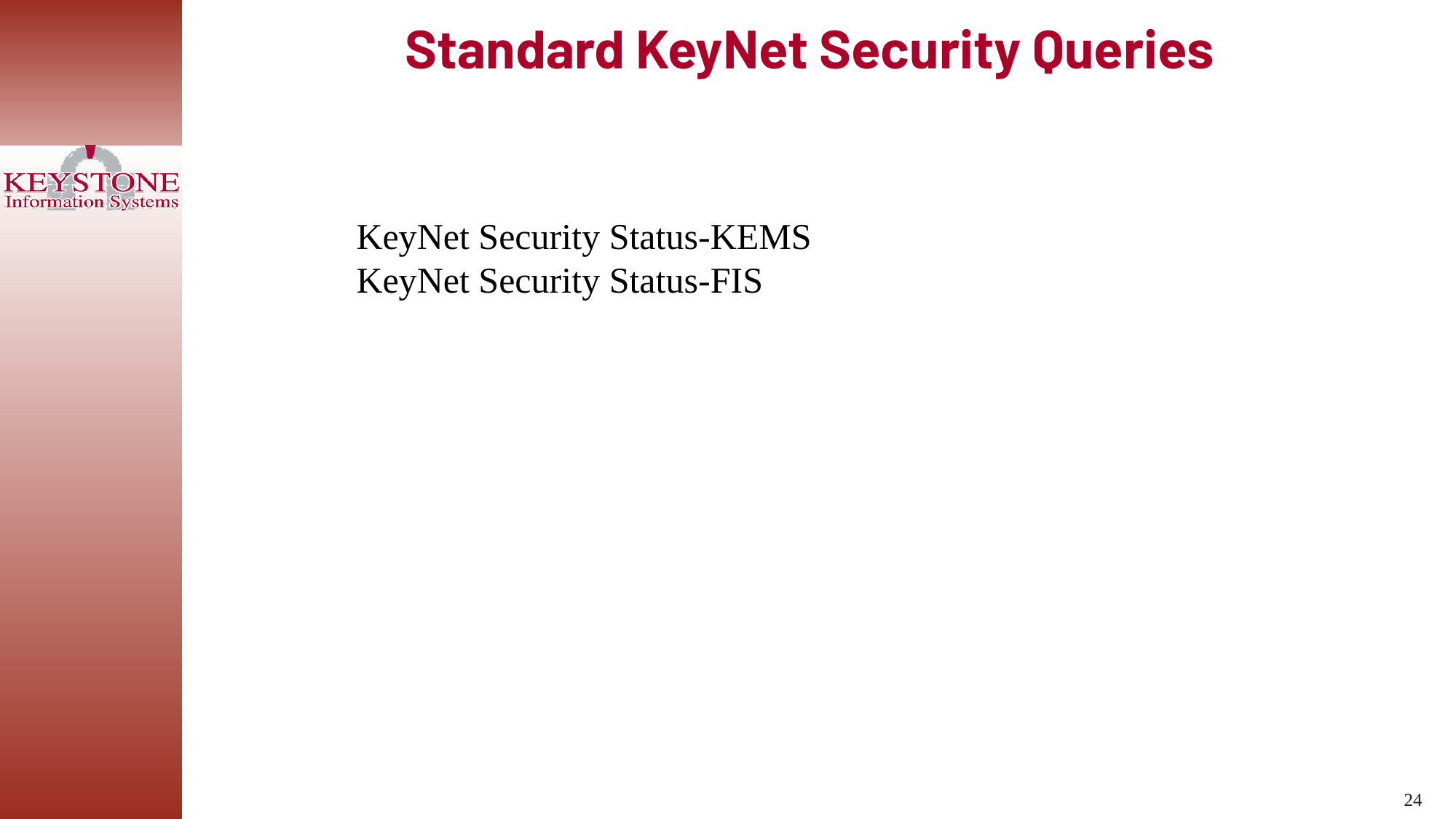

Standard KeyNet Security Queries

KeyNet Security Status-KEMS
KeyNet Security Status-FIS
24